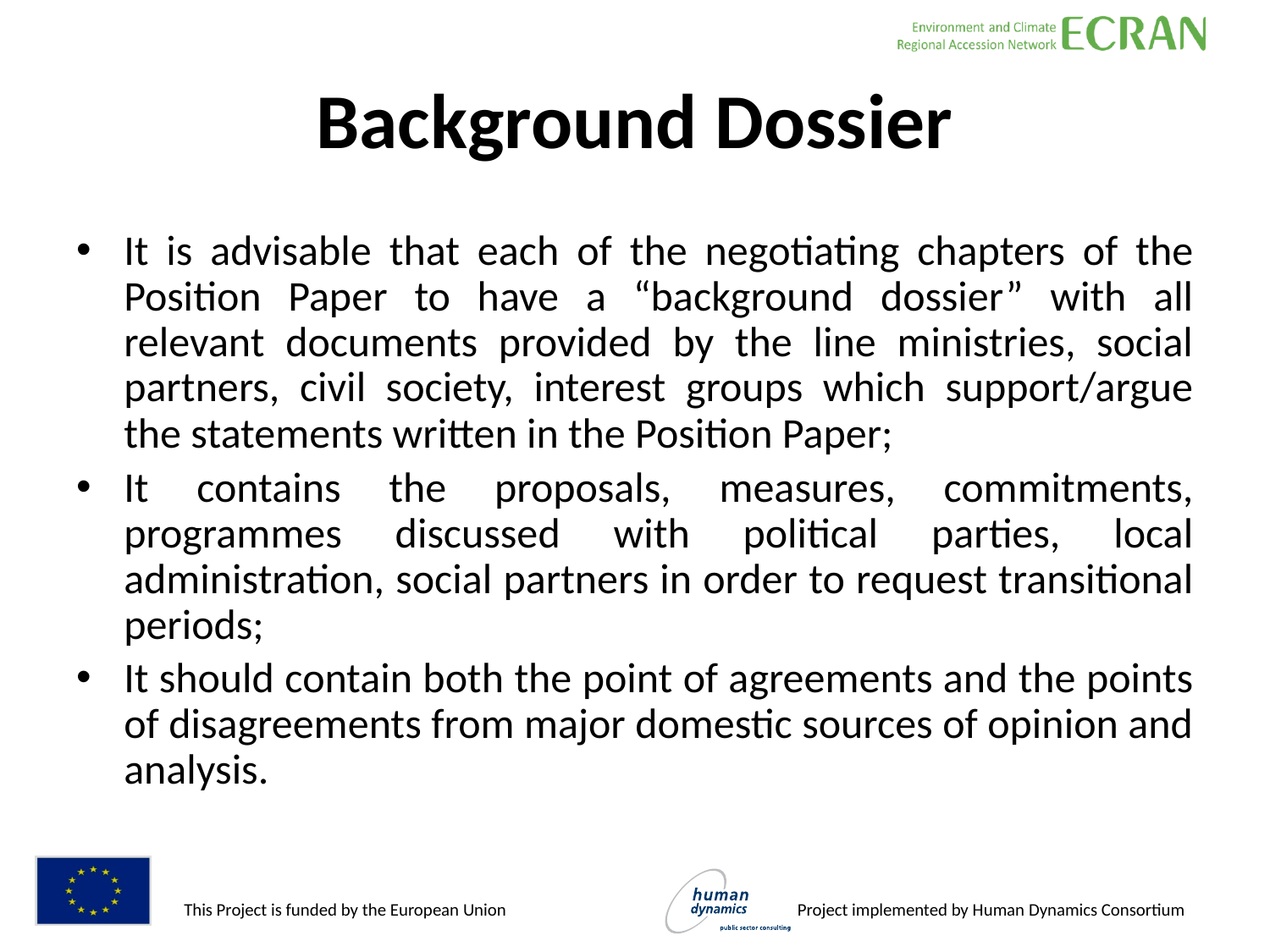

Background Dossier
It is advisable that each of the negotiating chapters of the Position Paper to have a “background dossier” with all relevant documents provided by the line ministries, social partners, civil society, interest groups which support/argue the statements written in the Position Paper;
It contains the proposals, measures, commitments, programmes discussed with political parties, local administration, social partners in order to request transitional periods;
It should contain both the point of agreements and the points of disagreements from major domestic sources of opinion and analysis.